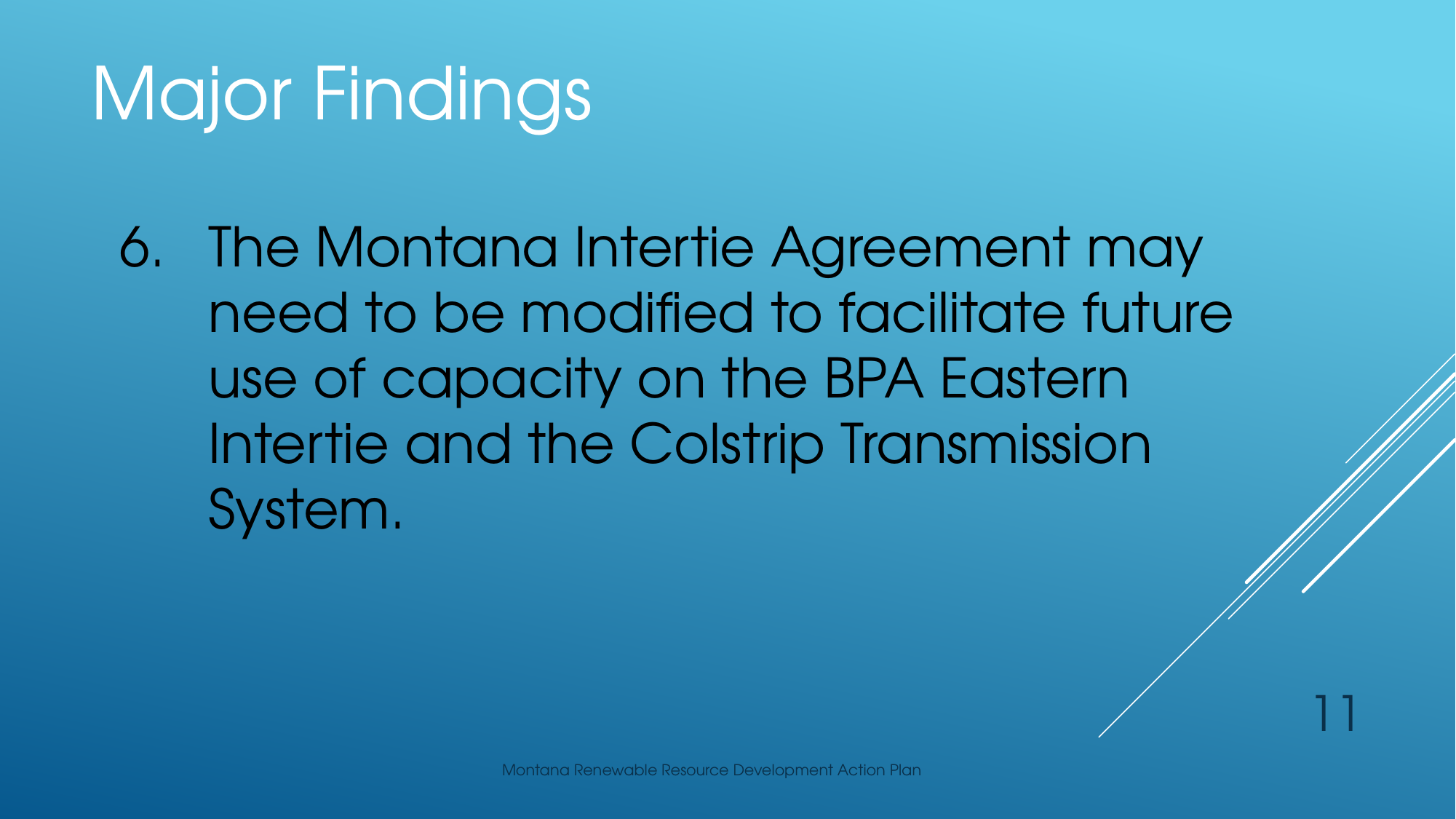

Major Findings
The Montana Intertie Agreement may need to be modified to facilitate future use of capacity on the BPA Eastern Intertie and the Colstrip Transmission System.
11
Montana Renewable Resource Development Action Plan